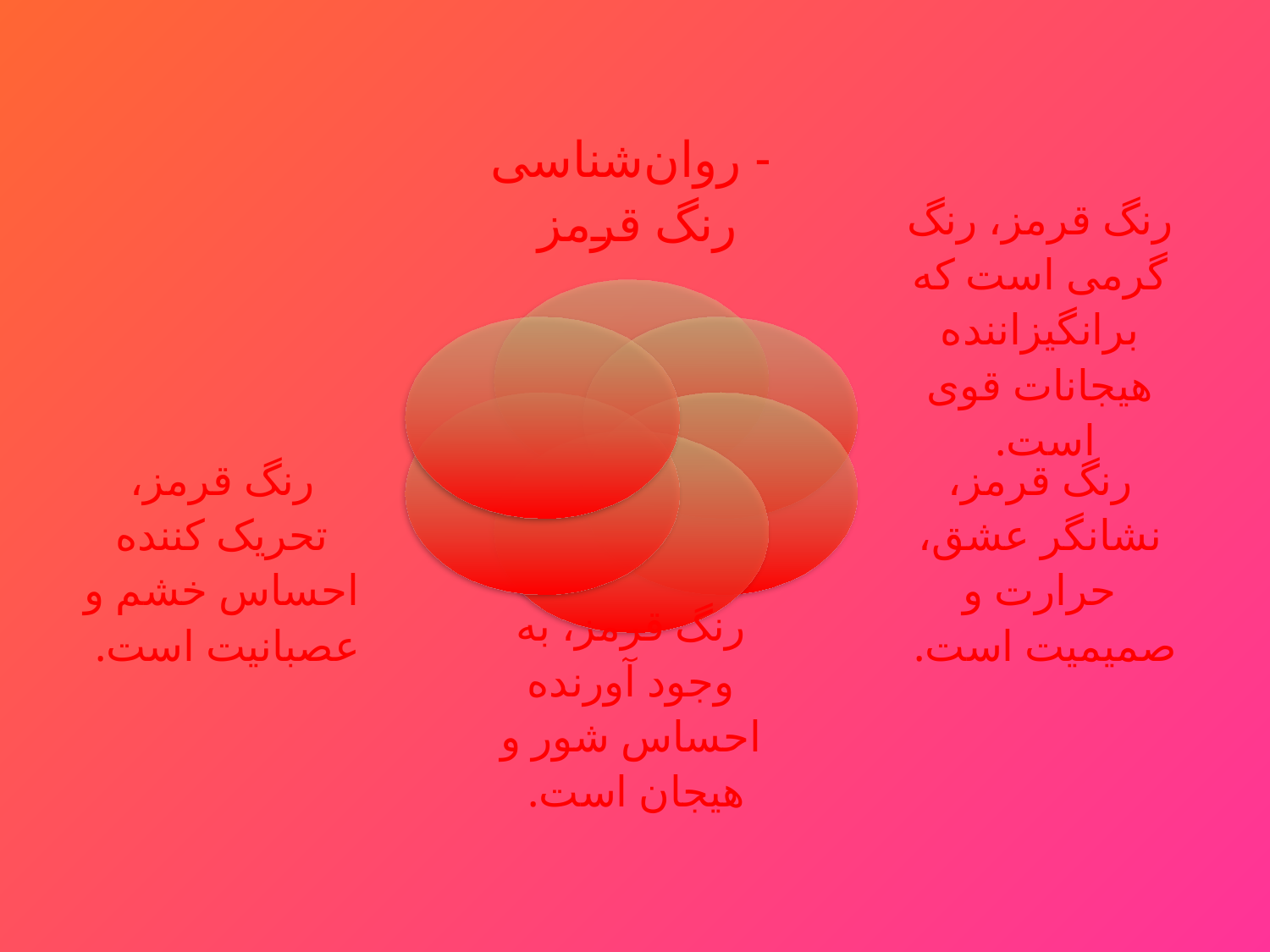

#
رنگ قرمز، رنگ گرمی است که برانگیزاننده هیجانات قوی است.
رنگ قرمز، نشانگر عشق، حرارت و صمیمیت است.
رنگ قرمز، به وجود آورنده احساس شور و هیجان است.
رنگ قرمز، تحریک کننده احساس خشم و عصبانیت است.